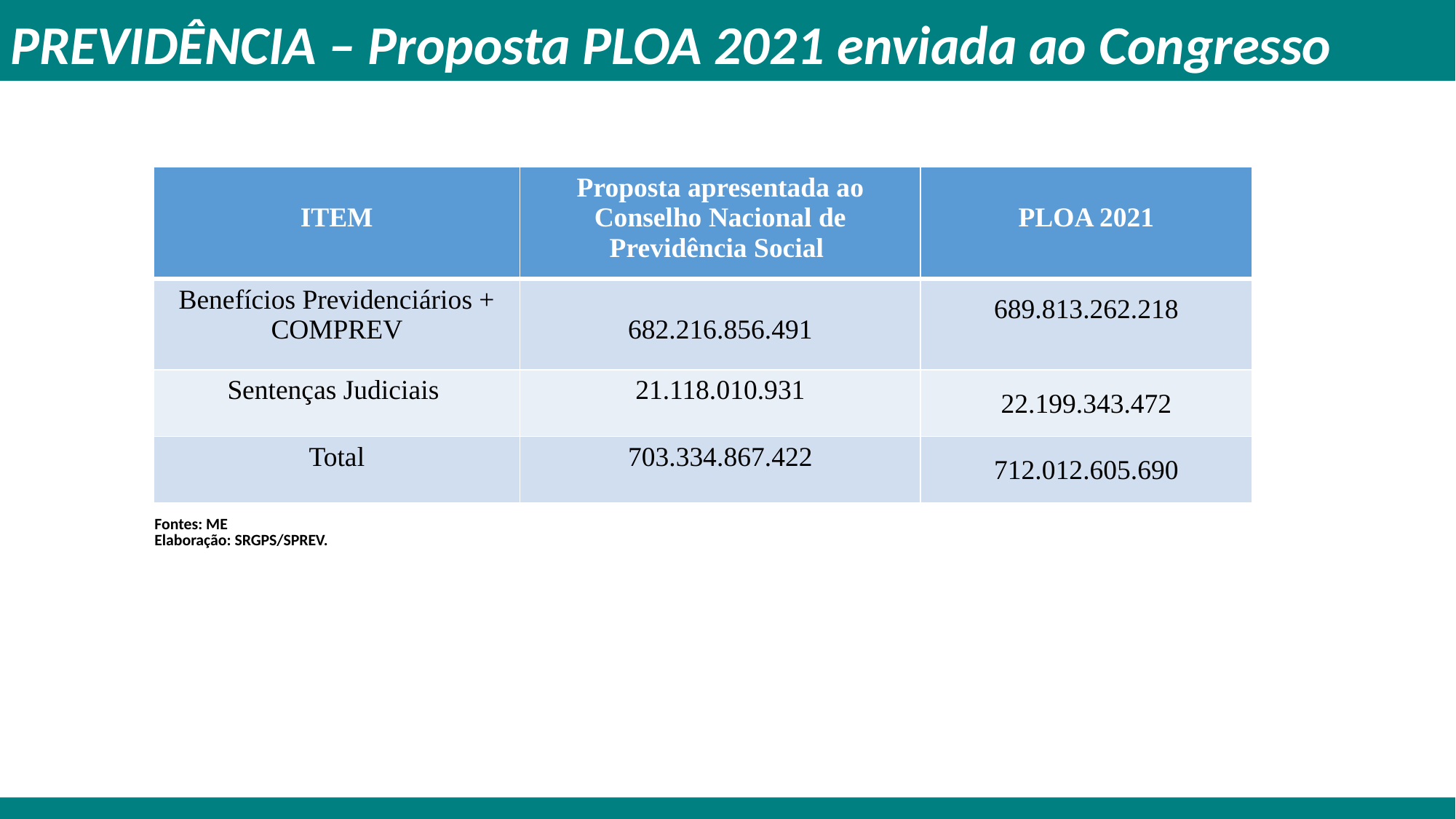

PREVIDÊNCIA – Proposta PLOA 2021 enviada ao Congresso
| ITEM | Proposta apresentada ao Conselho Nacional de Previdência Social | PLOA 2021 |
| --- | --- | --- |
| Benefícios Previdenciários + COMPREV | 682.216.856.491 | 689.813.262.218 |
| Sentenças Judiciais | 21.118.010.931 | 22.199.343.472 |
| Total | 703.334.867.422 | 712.012.605.690 |
| Fontes: ME Elaboração: SRGPS/SPREV. |  |  |  |  |
| --- | --- | --- | --- | --- |